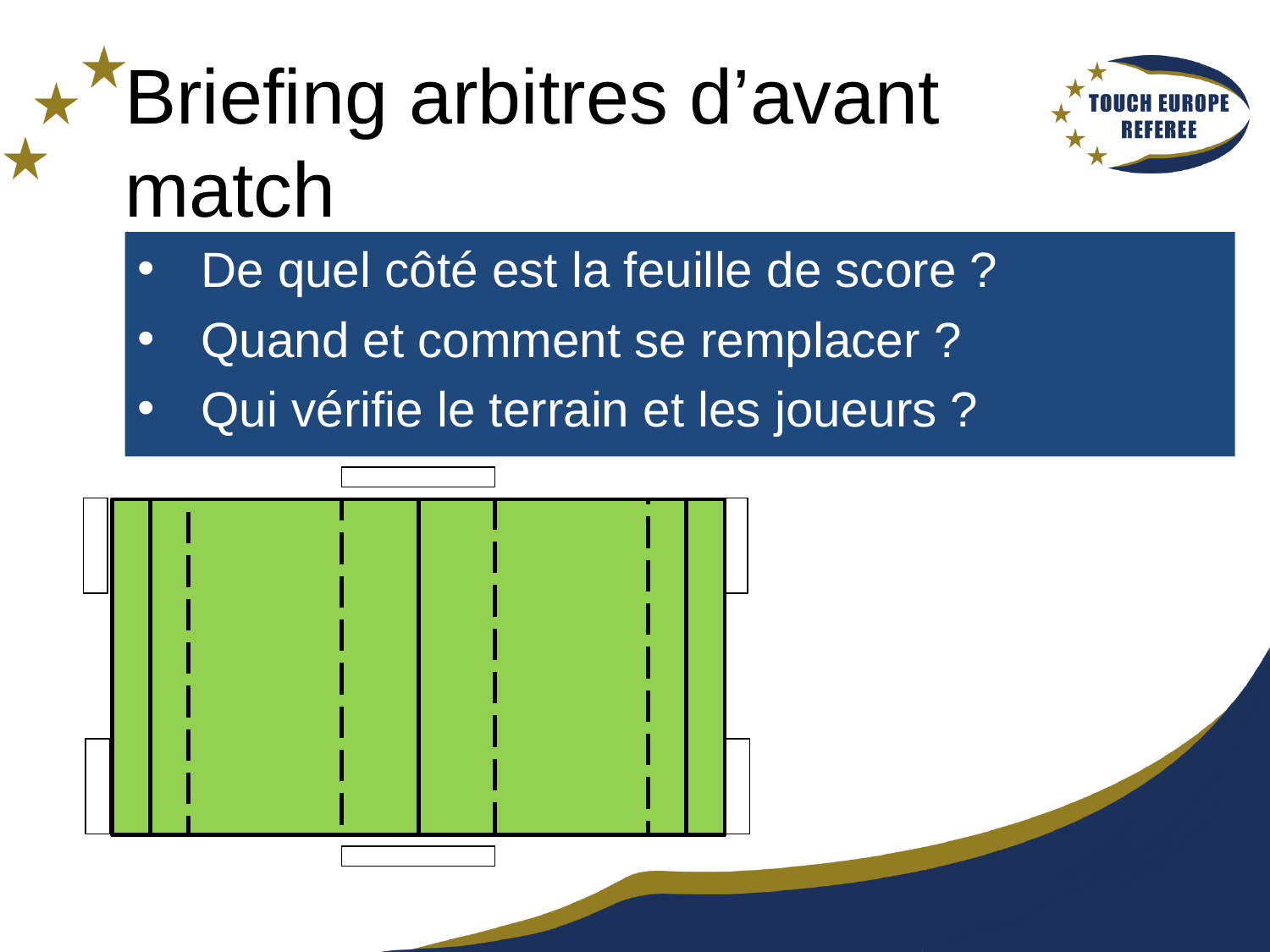

# Briefing arbitres d’avant match
De quel côté est la feuille de score ?
Quand et comment se remplacer ?
Qui vérifie le terrain et les joueurs ?